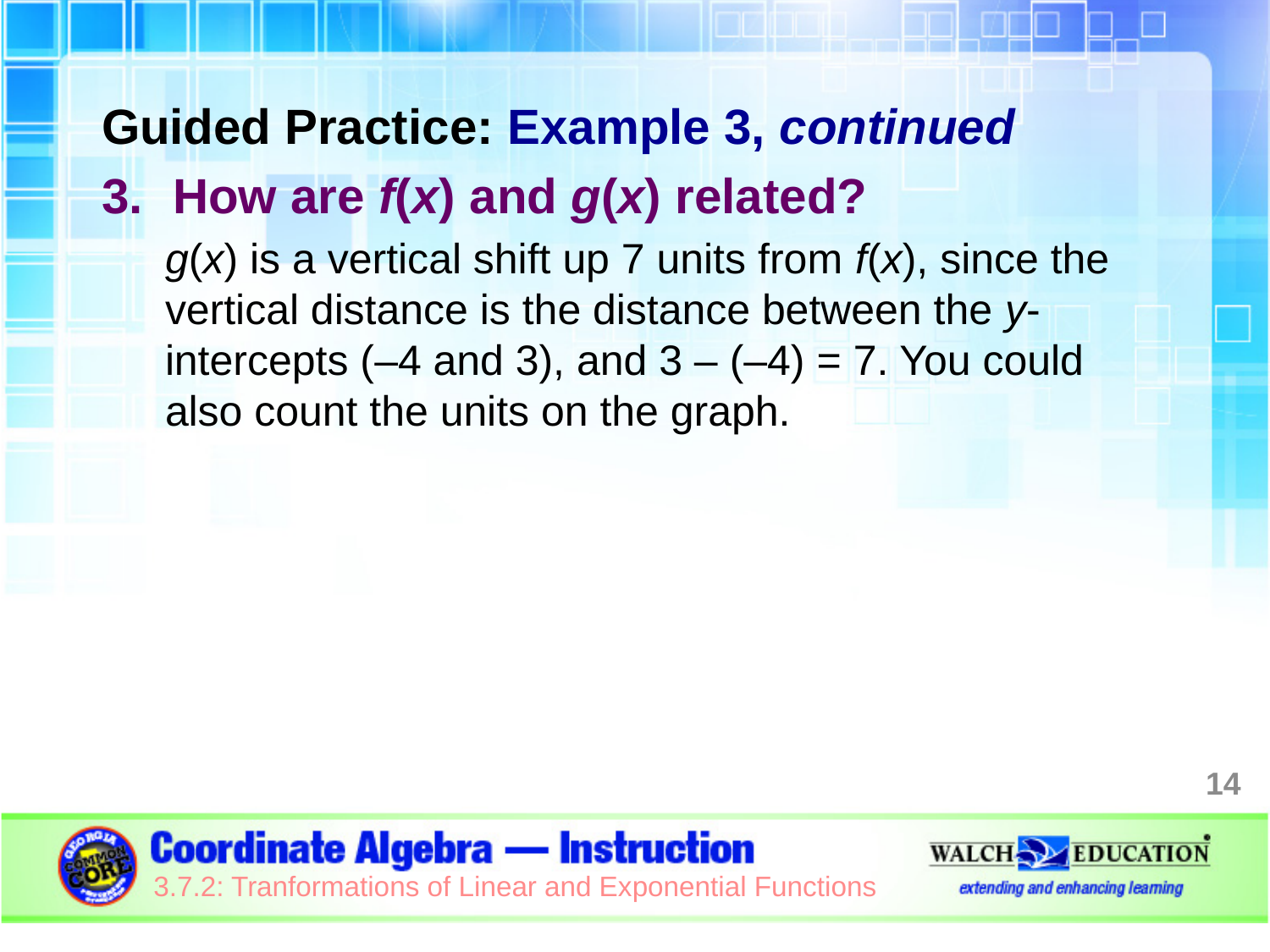

Guided Practice: Example 3, continued
How are f(x) and g(x) related?
g(x) is a vertical shift up 7 units from f(x), since the vertical distance is the distance between the y-intercepts (–4 and 3), and 3 – (–4) = 7. You could also count the units on the graph.

14
3.7.2: Tranformations of Linear and Exponential Functions